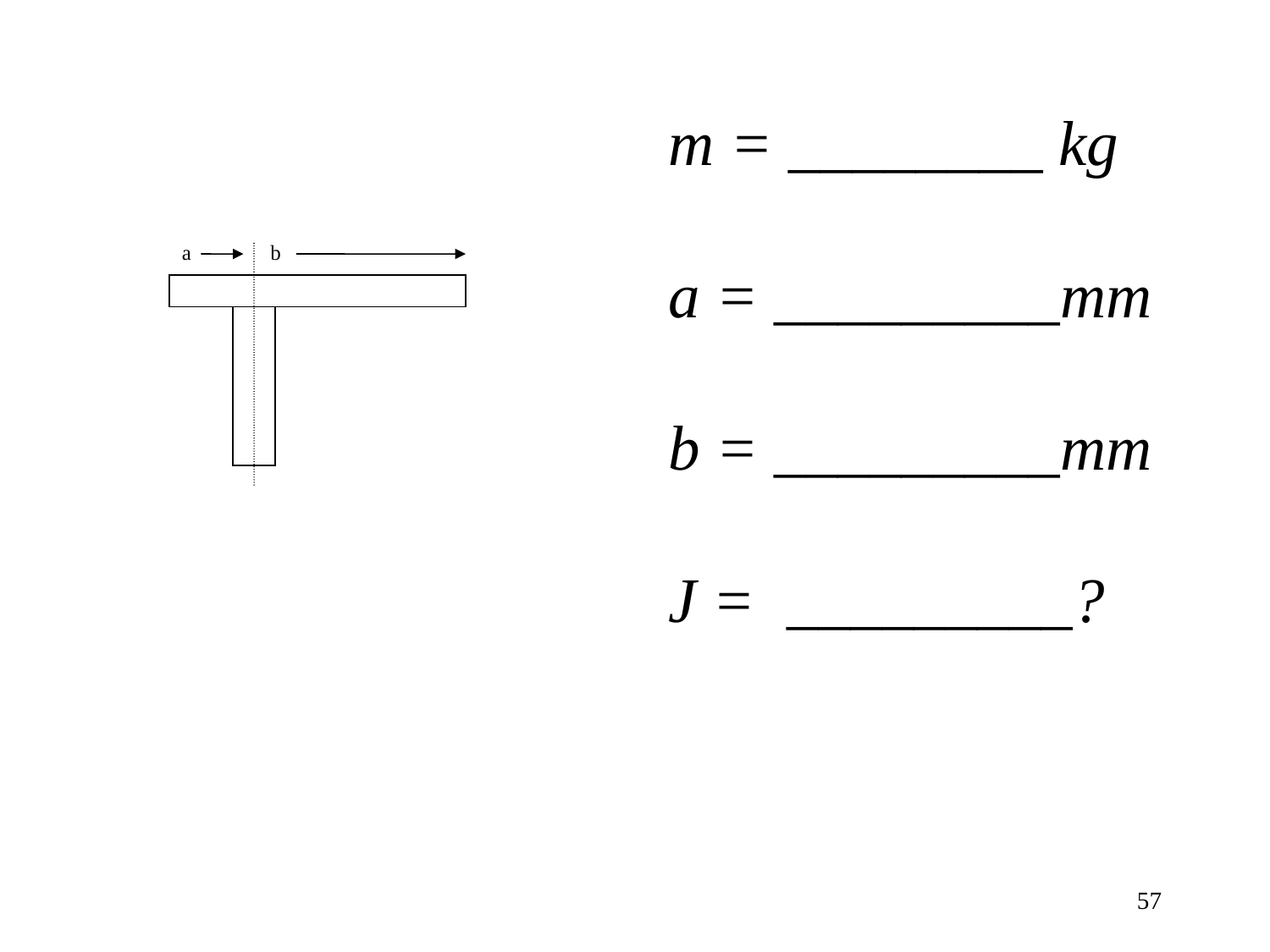

m = ________ kg

a = _________mm

b = _________mm

J =  _________?

a               b

57